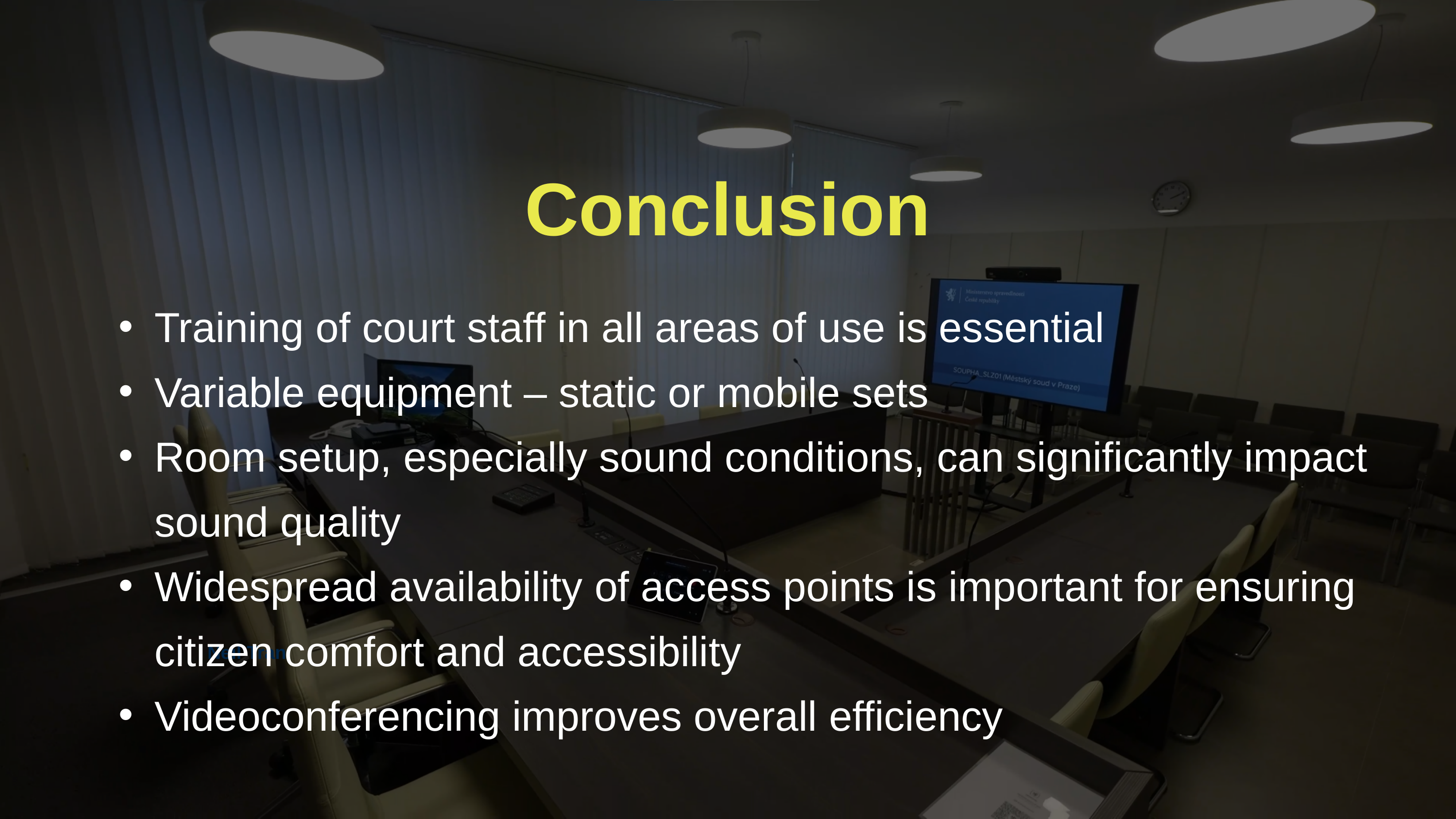

Conclusion
Training of court staff in all areas of use is essential
Variable equipment – static or mobile sets
Room setup, especially sound conditions, can significantly impact sound quality
Widespread availability of access points is important for ensuring citizen comfort and accessibility
Videoconferencing improves overall efficiency
Neil Tran